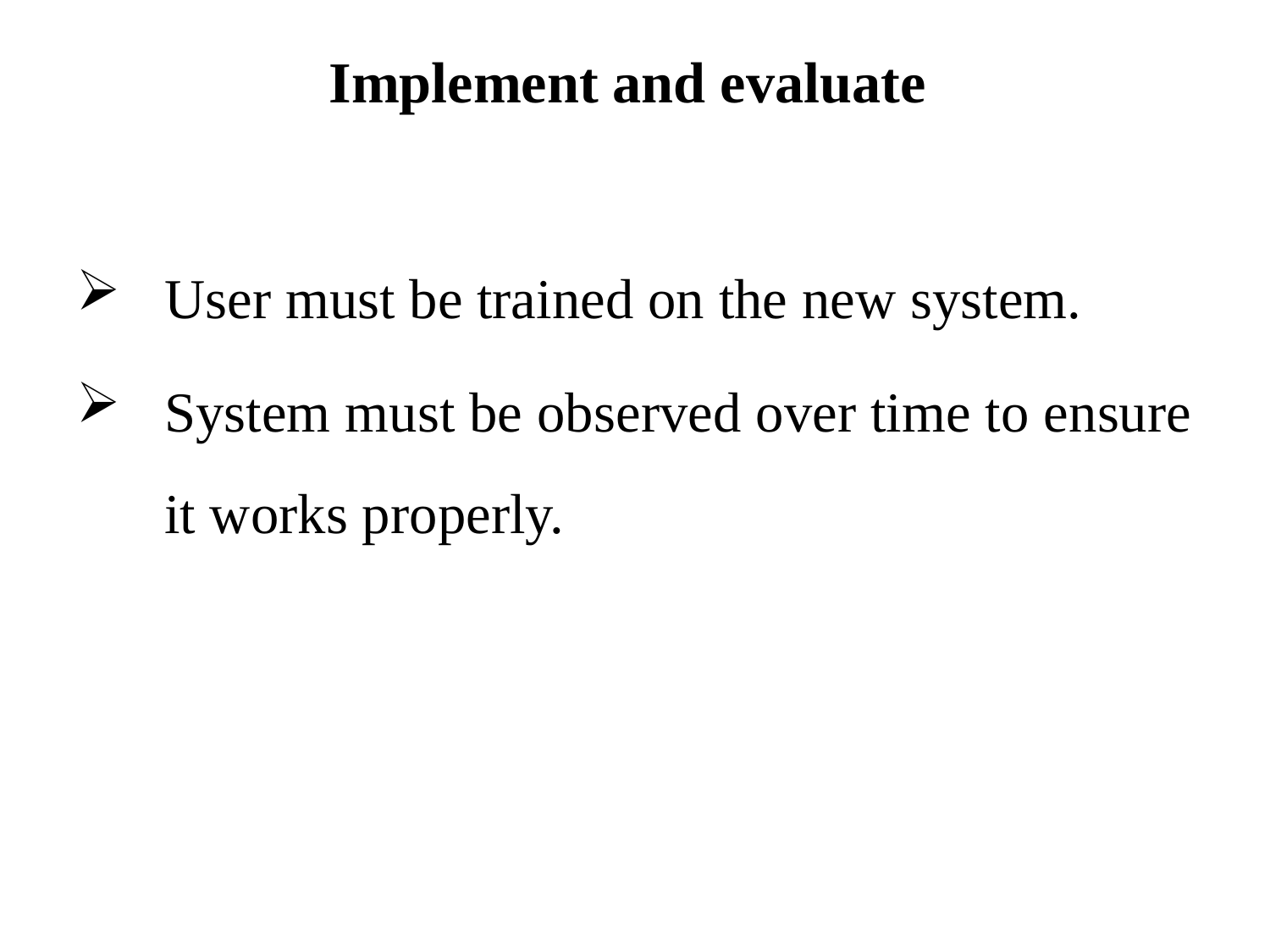

# Implement and evaluate
User must be trained on the new system.
System must be observed over time to ensure it works properly.